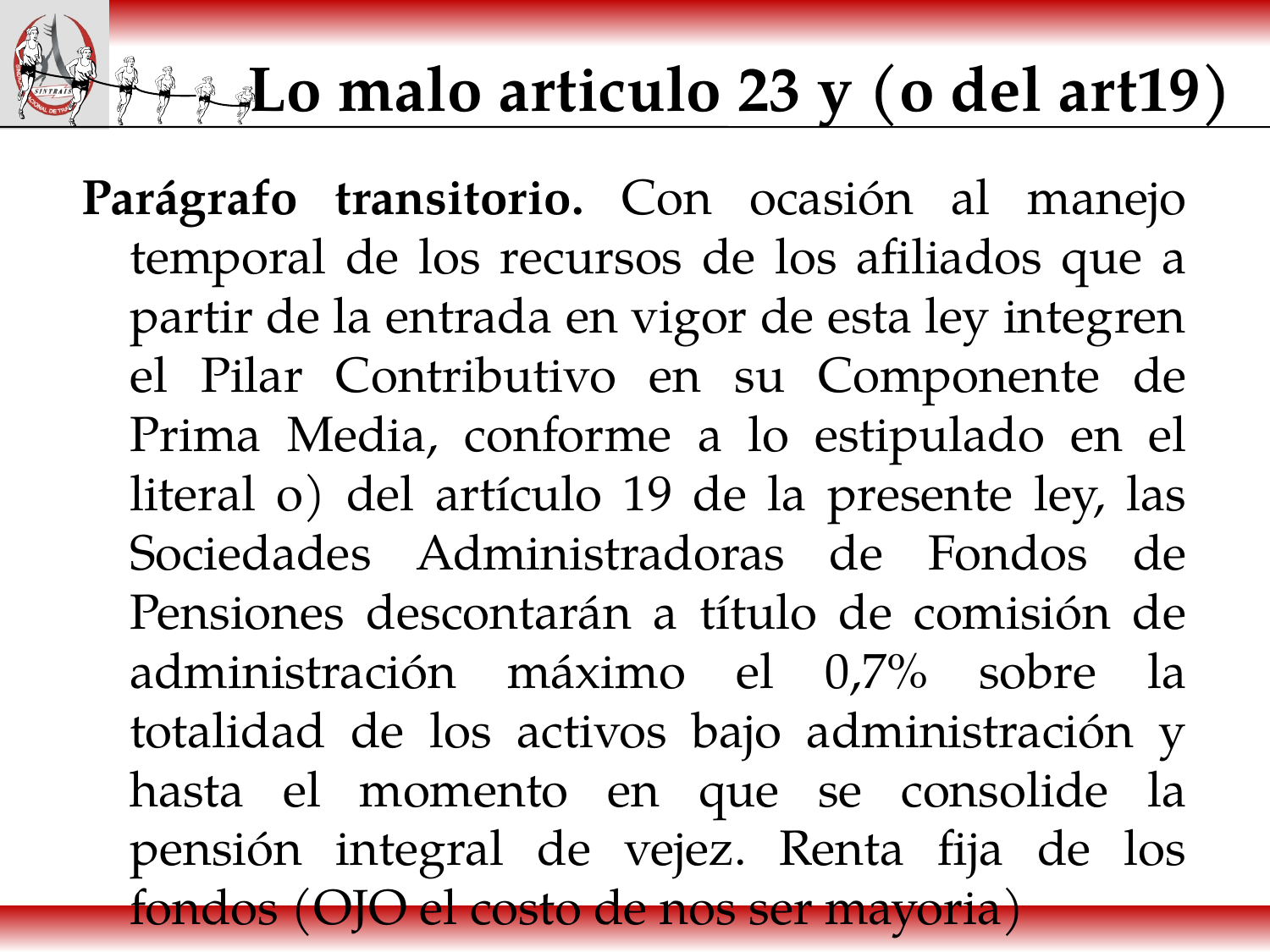

# Lo malo articulo 23 y (o del art19)
Parágrafo transitorio. Con ocasión al manejo temporal de los recursos de los afiliados que a partir de la entrada en vigor de esta ley integren el Pilar Contributivo en su Componente de Prima Media, conforme a lo estipulado en el literal o) del artículo 19 de la presente ley, las Sociedades Administradoras de Fondos de Pensiones descontarán a título de comisión de administración máximo el 0,7% sobre la totalidad de los activos bajo administración y hasta el momento en que se consolide la pensión integral de vejez. Renta fija de los fondos (OJO el costo de nos ser mayoria)